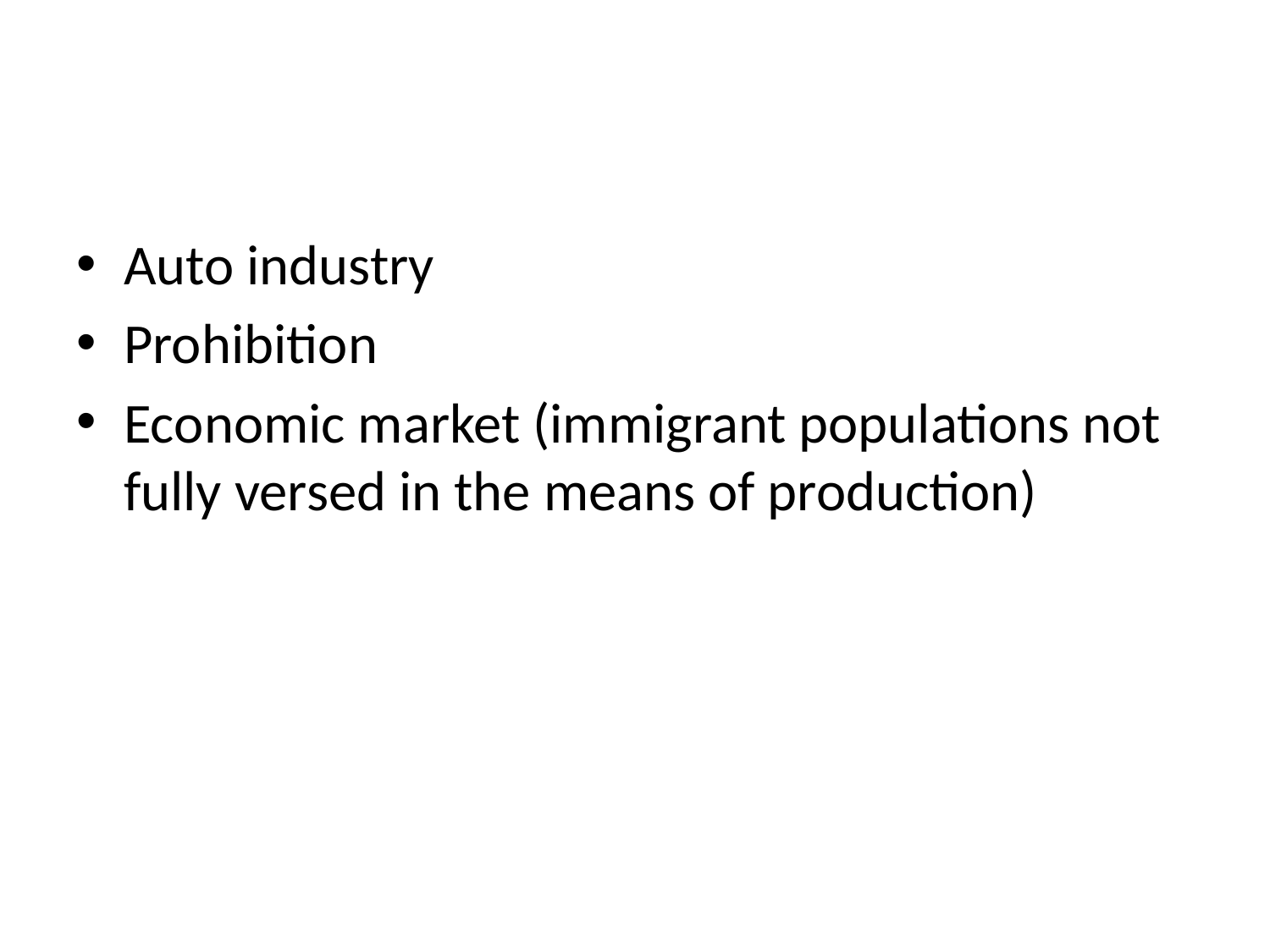

#
Auto industry
Prohibition
Economic market (immigrant populations not fully versed in the means of production)